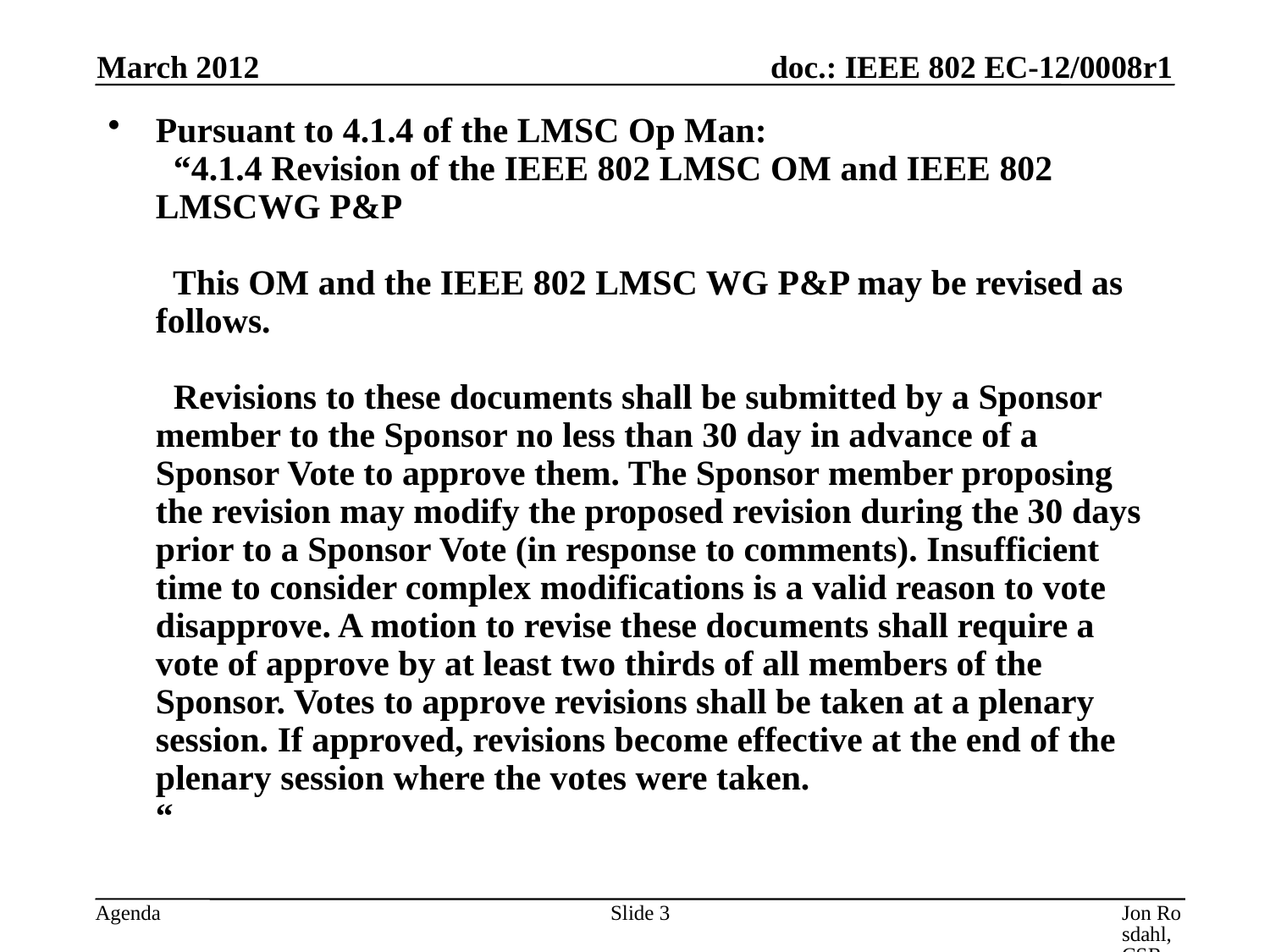

March 2012
Pursuant to 4.1.4 of the LMSC Op Man:
  “4.1.4 Revision of the IEEE 802 LMSC OM and IEEE 802 LMSCWG P&P
  This OM and the IEEE 802 LMSC WG P&P may be revised as follows.
  Revisions to these documents shall be submitted by a Sponsor member to the Sponsor no less than 30 day in advance of a Sponsor Vote to approve them. The Sponsor member proposing the revision may modify the proposed revision during the 30 days prior to a Sponsor Vote (in response to comments). Insufficient time to consider complex modifications is a valid reason to vote disapprove. A motion to revise these documents shall require a vote of approve by at least two thirds of all members of the Sponsor. Votes to approve revisions shall be taken at a plenary session. If approved, revisions become effective at the end of the plenary session where the votes were taken.
“
Slide 3
Jon Rosdahl, CSR